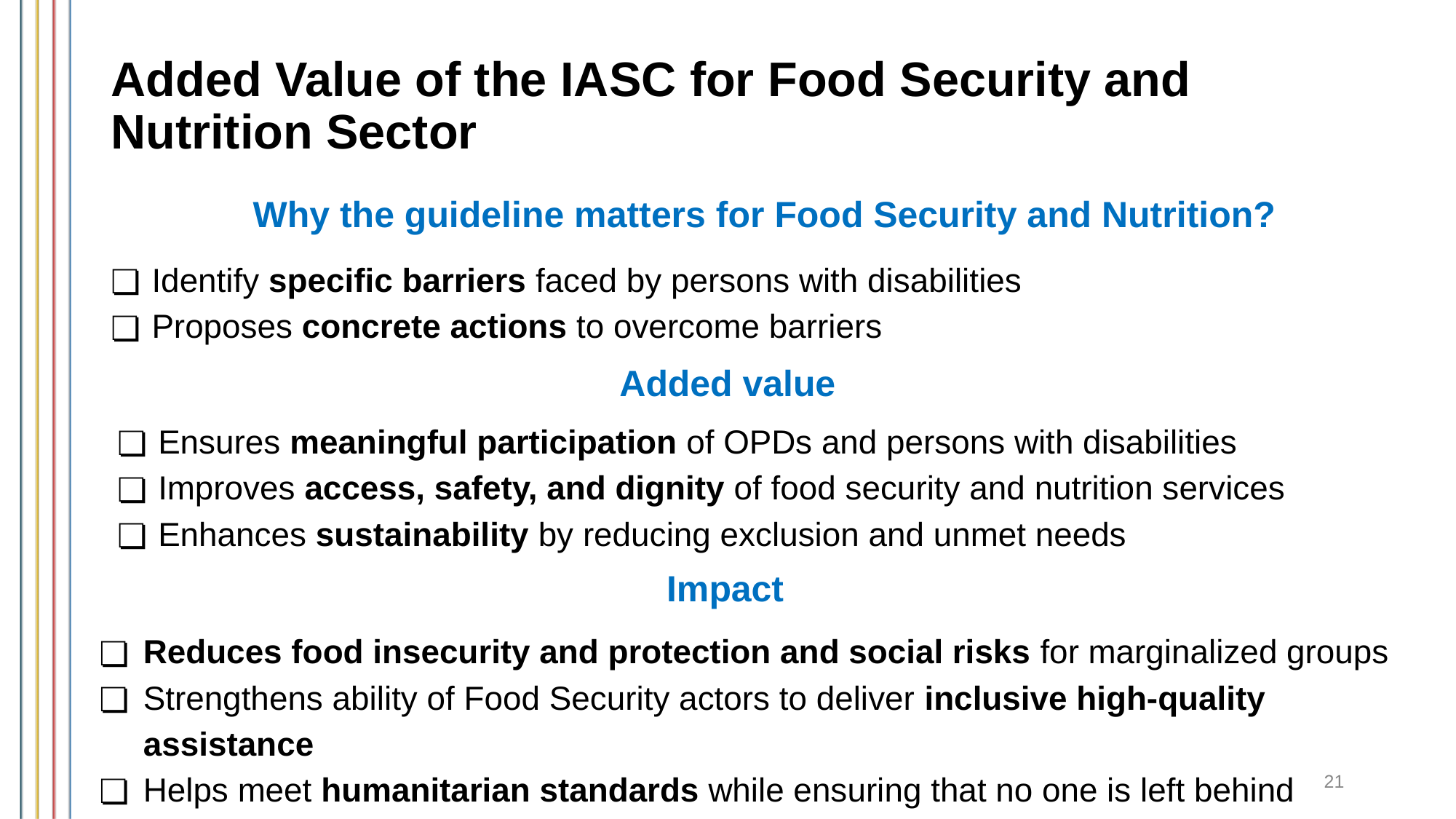

# Added Value of the IASC for Food Security and Nutrition Sector
Why the guideline matters for Food Security and Nutrition?
Identify specific barriers faced by persons with disabilities
Proposes concrete actions to overcome barriers
Added value
Ensures meaningful participation of OPDs and persons with disabilities
Improves access, safety, and dignity of food security and nutrition services
Enhances sustainability by reducing exclusion and unmet needs
Impact
Reduces food insecurity and protection and social risks for marginalized groups
Strengthens ability of Food Security actors to deliver inclusive high-quality assistance
Helps meet humanitarian standards while ensuring that no one is left behind
21